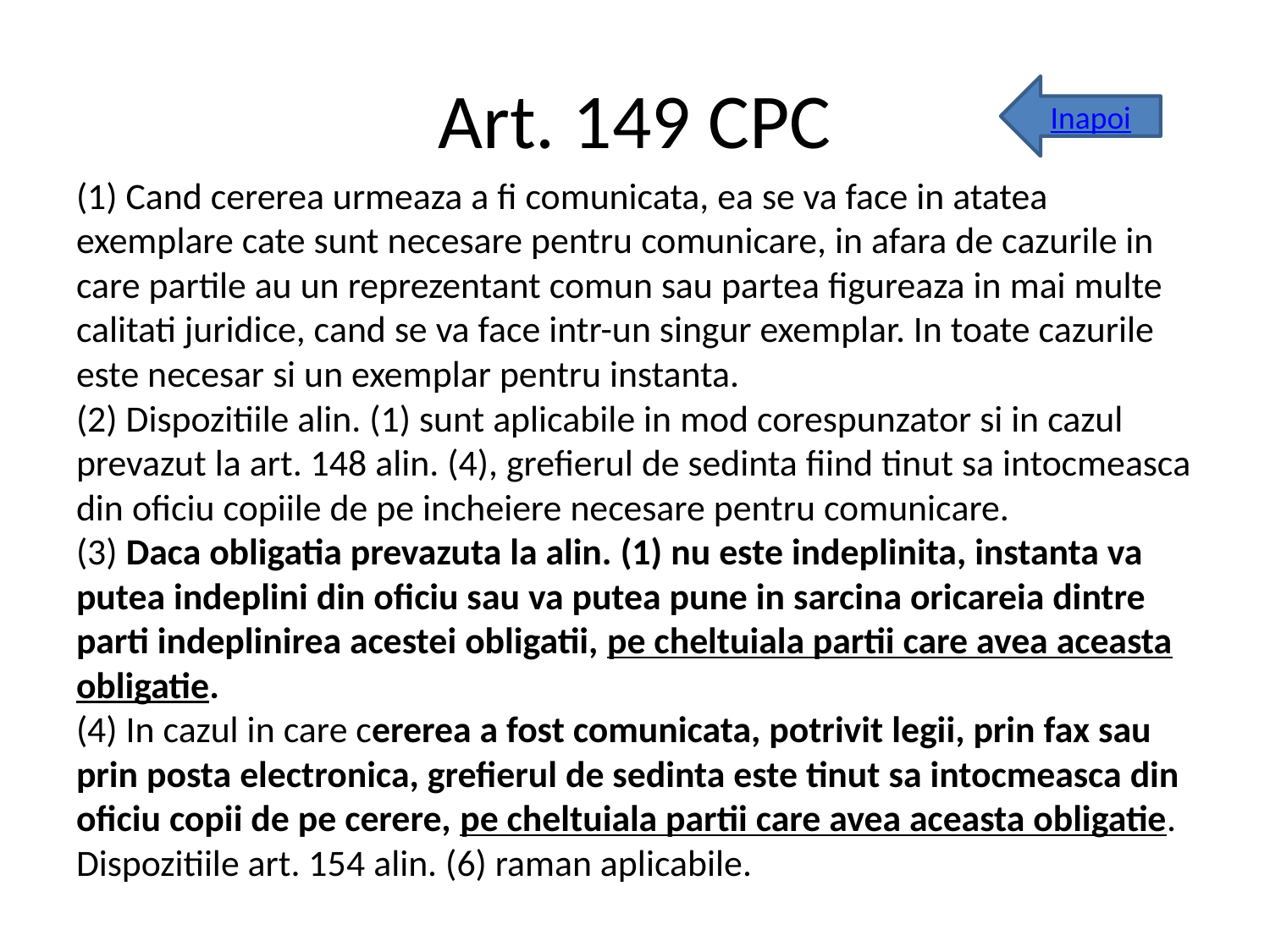

# Art. 149 CPC
Inapoi
(1) Cand cererea urmeaza a fi comunicata, ea se va face in atatea exemplare cate sunt necesare pentru comunicare, in afara de cazurile in care partile au un reprezentant comun sau partea figureaza in mai multe calitati juridice, cand se va face intr-un singur exemplar. In toate cazurile este necesar si un exemplar pentru instanta.
(2) Dispozitiile alin. (1) sunt aplicabile in mod corespunzator si in cazul prevazut la art. 148 alin. (4), grefierul de sedinta fiind tinut sa intocmeasca din oficiu copiile de pe incheiere necesare pentru comunicare.
(3) Daca obligatia prevazuta la alin. (1) nu este indeplinita, instanta va putea indeplini din oficiu sau va putea pune in sarcina oricareia dintre parti indeplinirea acestei obligatii, pe cheltuiala partii care avea aceasta obligatie.
(4) In cazul in care cererea a fost comunicata, potrivit legii, prin fax sau prin posta electronica, grefierul de sedinta este tinut sa intocmeasca din oficiu copii de pe cerere, pe cheltuiala partii care avea aceasta obligatie. Dispozitiile art. 154 alin. (6) raman aplicabile.